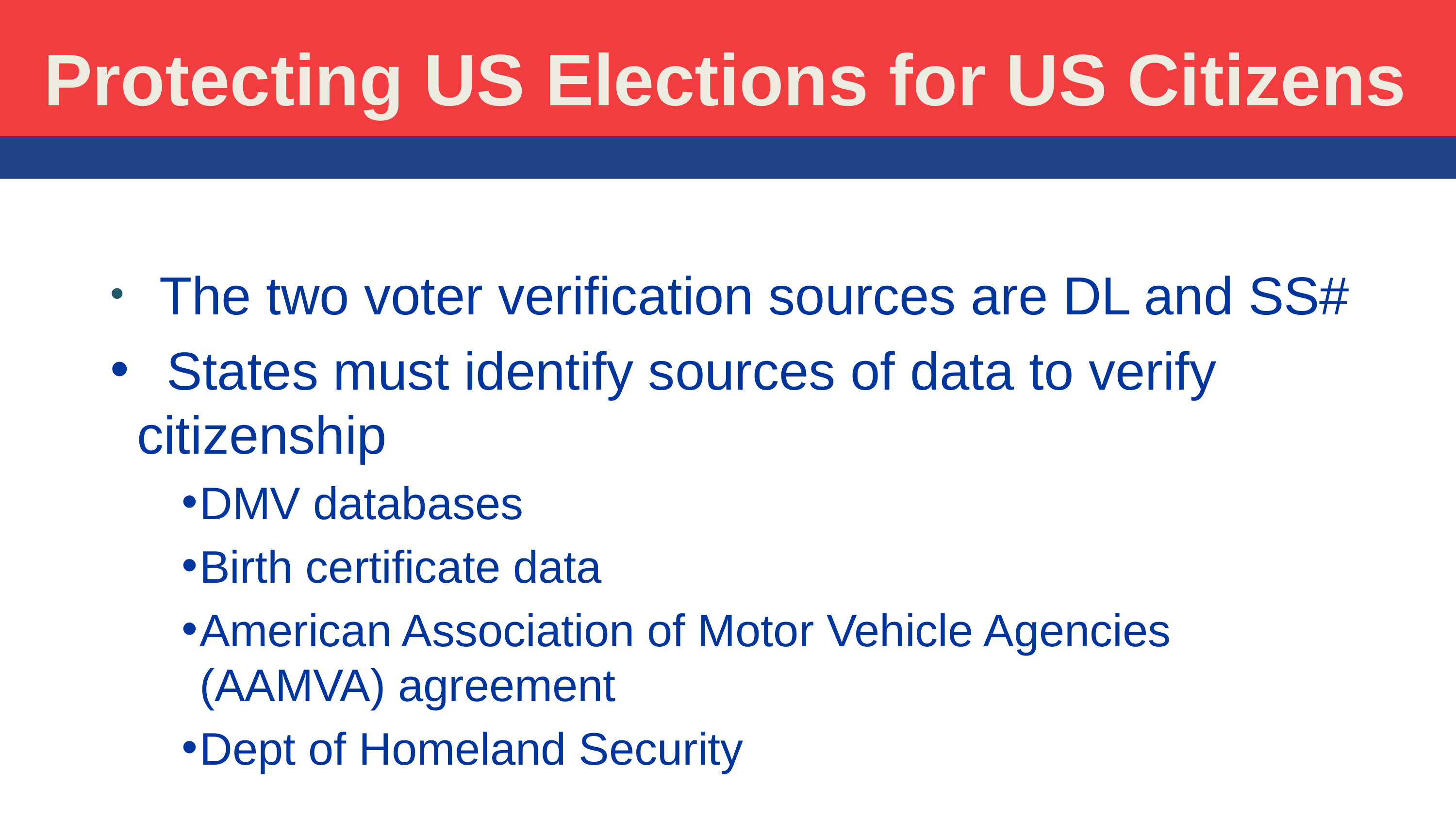

# Protecting US Elections for US Citizens

  The two voter verification sources are DL and SS#
  States must identify sources of data to verify  citizenship
DMV databases
Birth certificate data
American Association of Motor Vehicle Agencies (AAMVA) agreement
Dept of Homeland Security